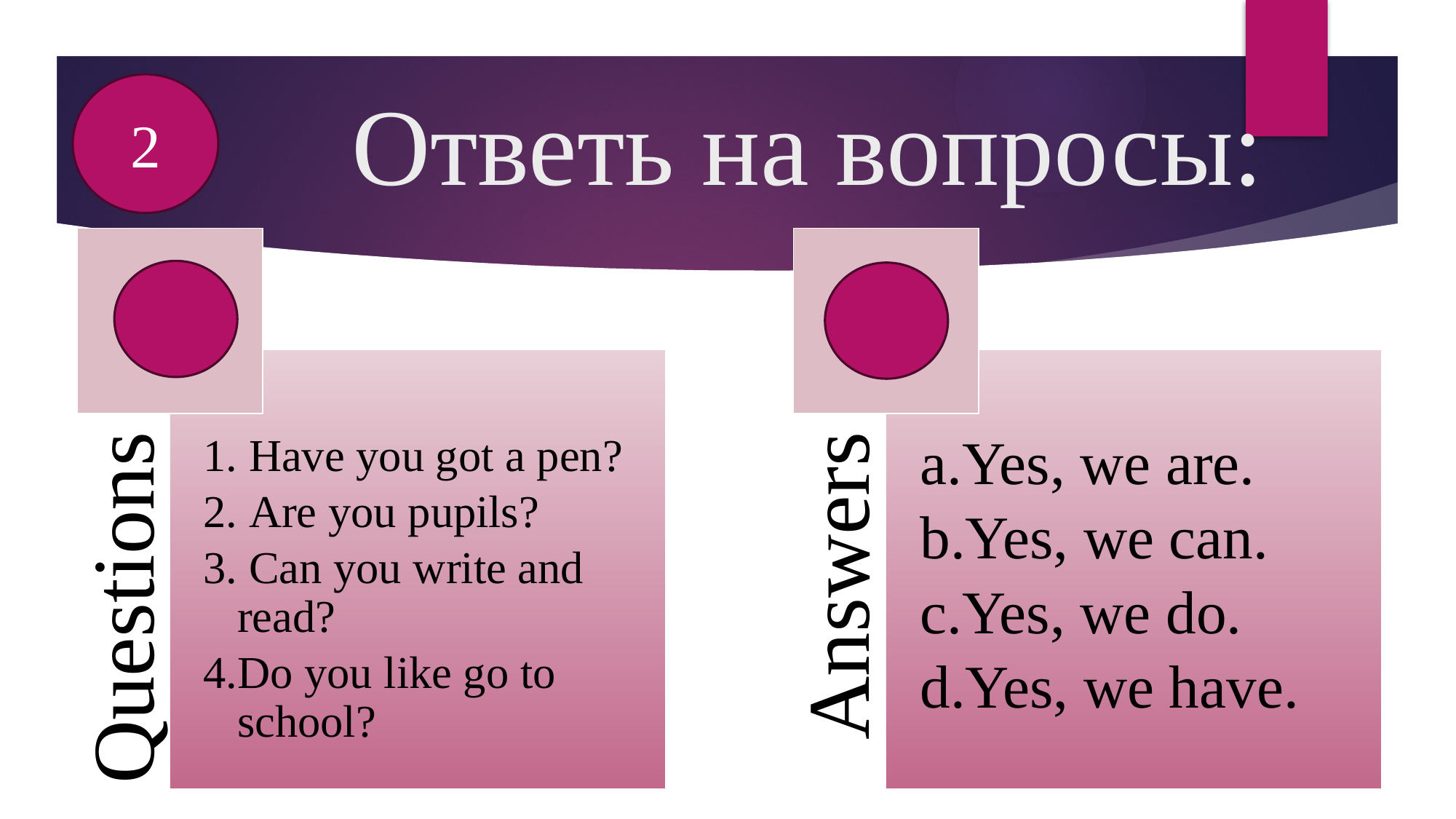

2
# Ответь на вопросы:
Questions
 Have you got a pen?
 Are you pupils?
 Can you write and read?
Do you like go to school?
Answers
Yes, we are.
Yes, we can.
Yes, we do.
Yes, we have.